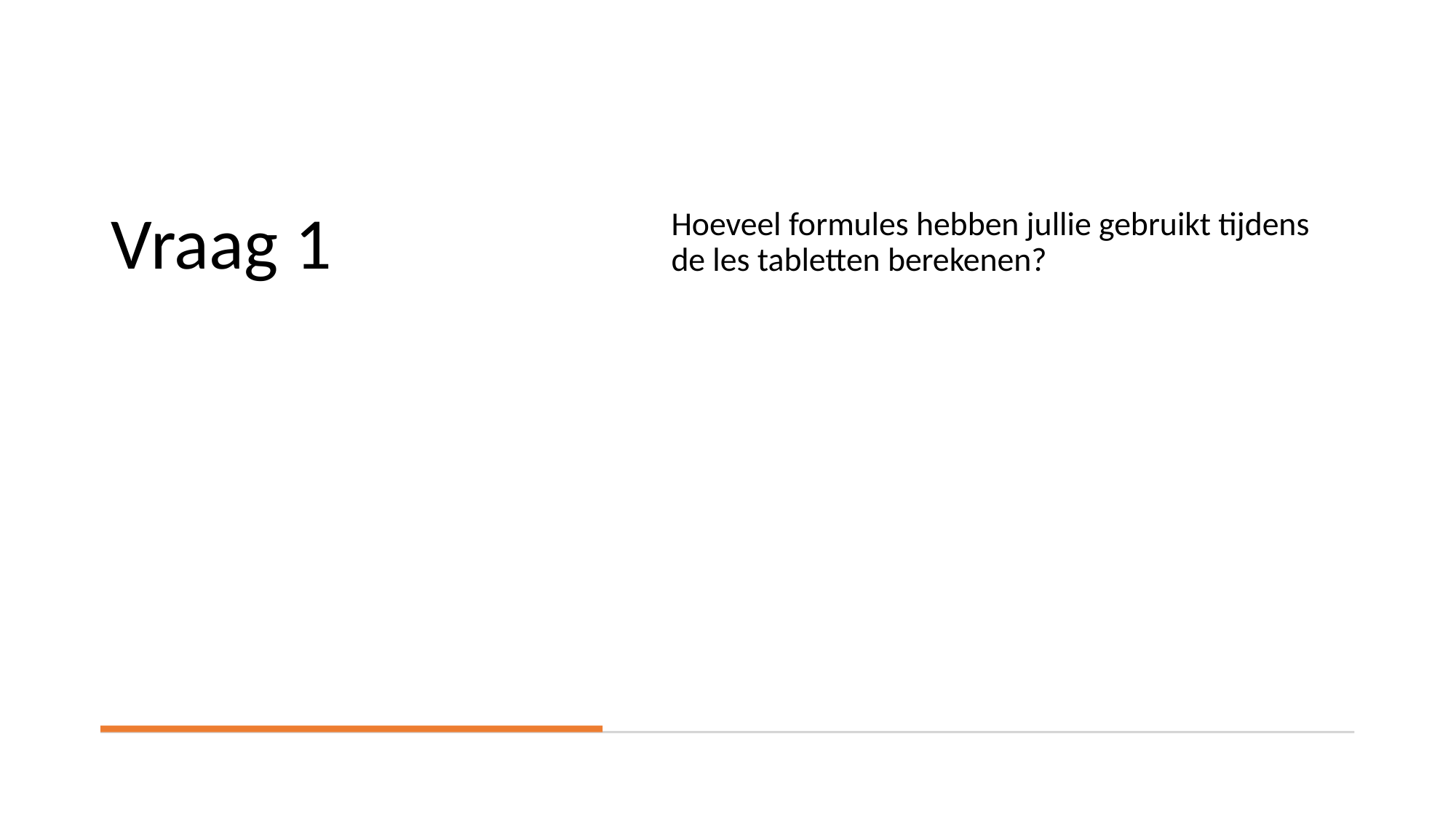

# Vraag 1
Hoeveel formules hebben jullie gebruikt tijdens de les tabletten berekenen?